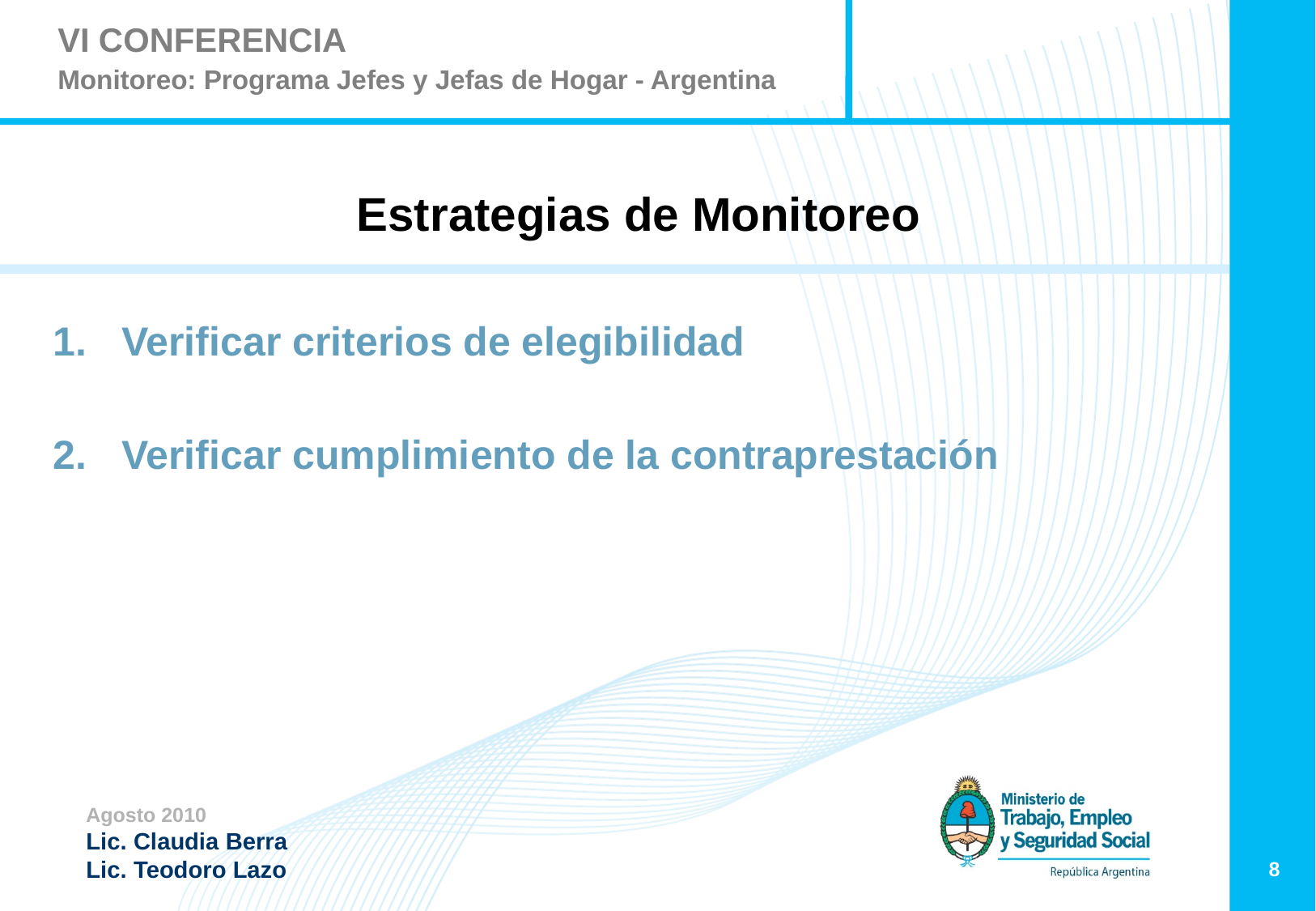

Estrategias de Monitoreo

Verificar criterios de elegibilidad

Verificar cumplimiento de la contraprestación